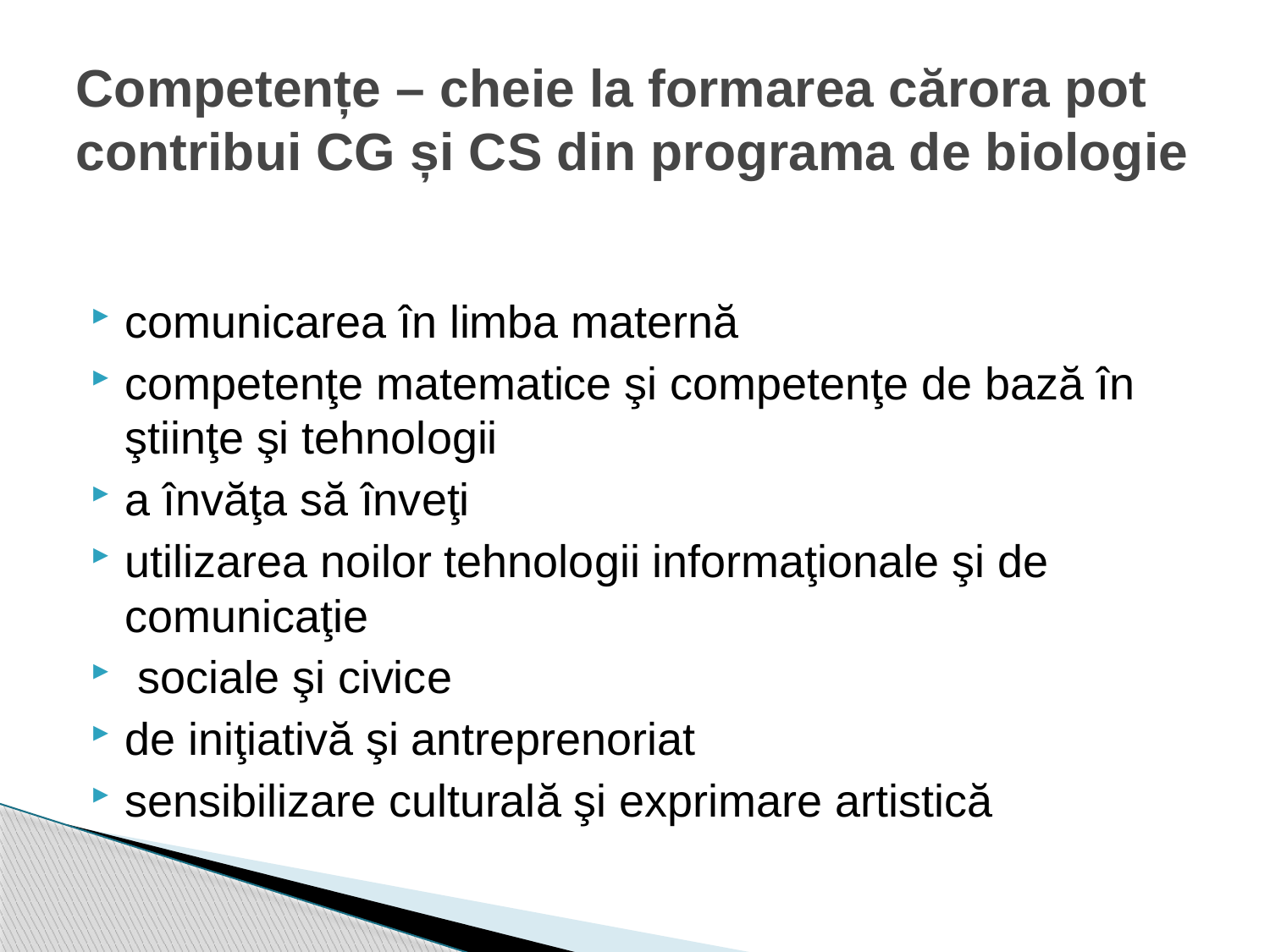

# Competențe – cheie la formarea cărora pot contribui CG și CS din programa de biologie
comunicarea în limba maternă
competenţe matematice şi competenţe de bază în ştiinţe şi tehnologii
a învăţa să înveţi
utilizarea noilor tehnologii informaţionale şi de comunicaţie
 sociale şi civice
de iniţiativă şi antreprenoriat
sensibilizare culturală şi exprimare artistică